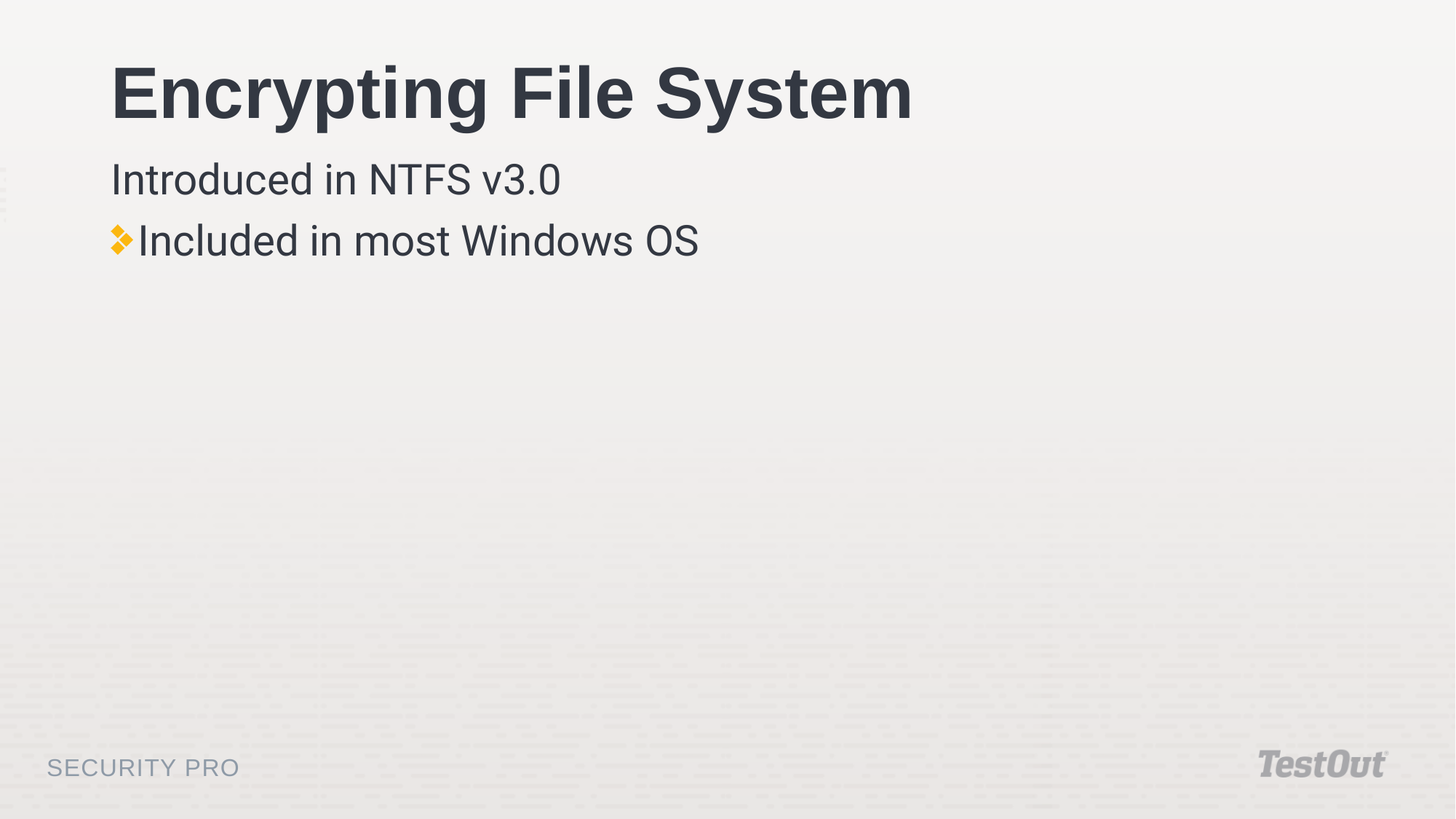

# Encrypting File System
Introduced in NTFS v3.0
Included in most Windows OS
Security Pro